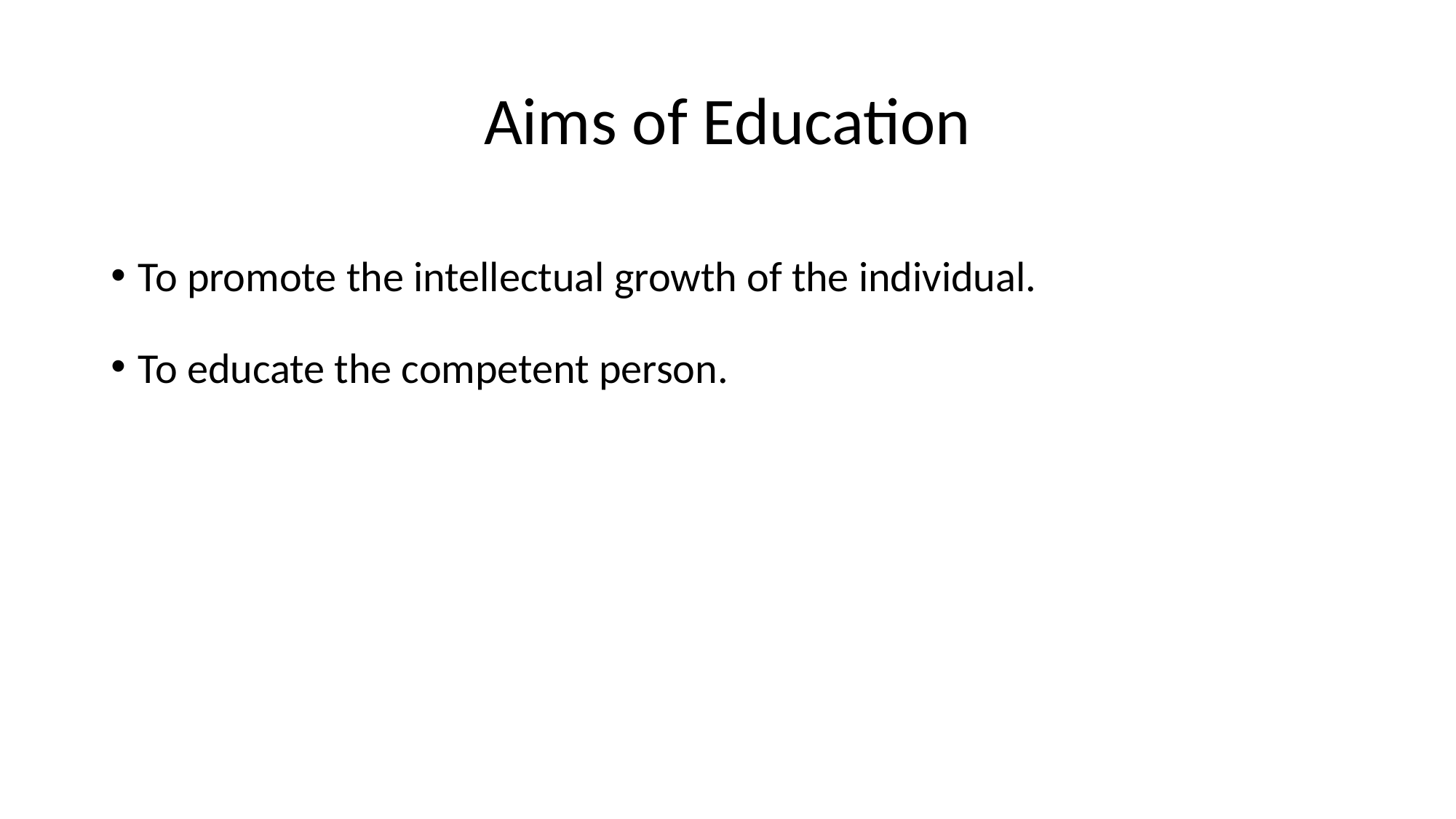

# Aims of Education
To promote the intellectual growth of the individual.
To educate the competent person.